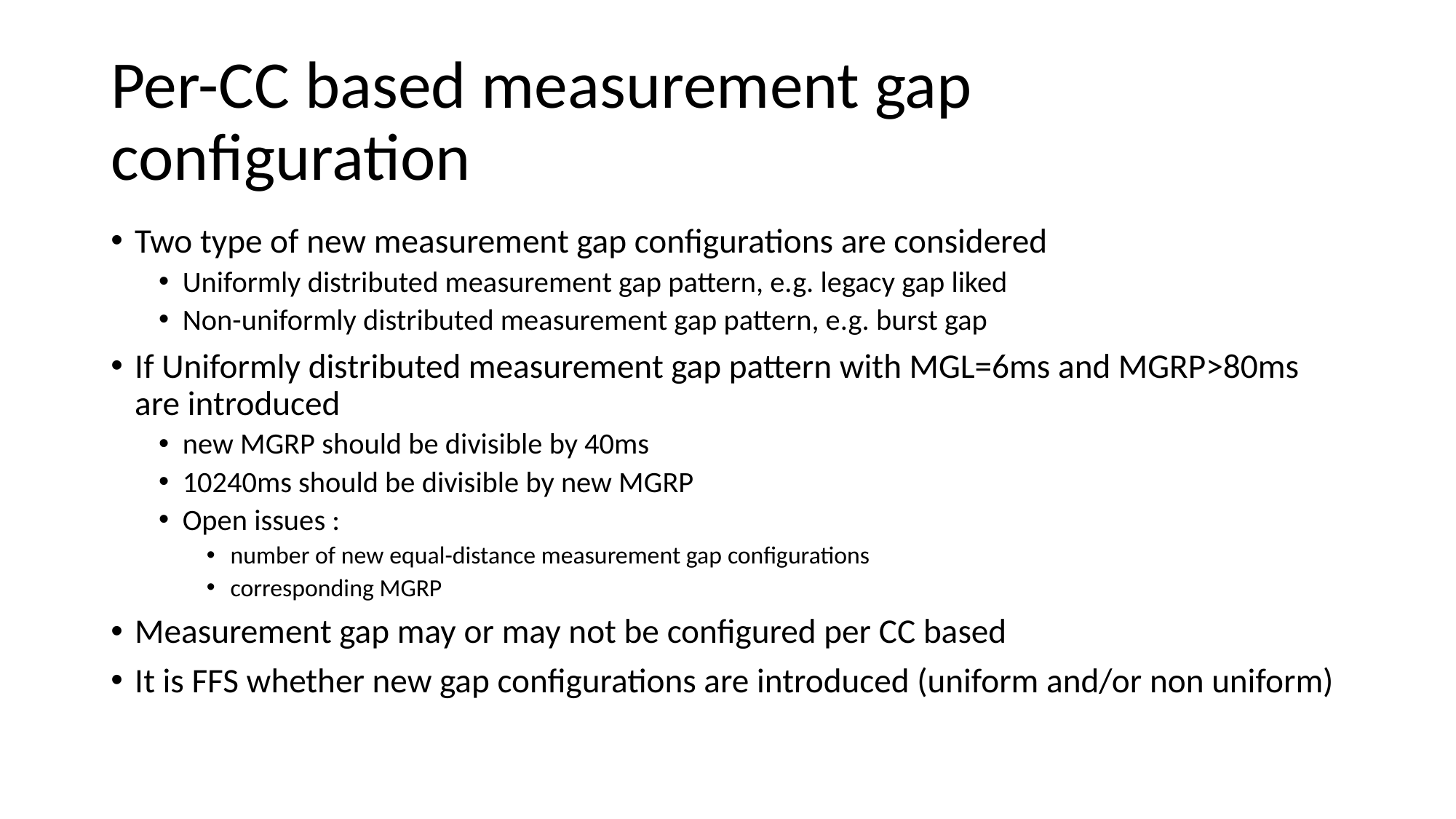

# Per-CC based measurement gap configuration
Two type of new measurement gap configurations are considered
Uniformly distributed measurement gap pattern, e.g. legacy gap liked
Non-uniformly distributed measurement gap pattern, e.g. burst gap
If Uniformly distributed measurement gap pattern with MGL=6ms and MGRP>80ms are introduced
new MGRP should be divisible by 40ms
10240ms should be divisible by new MGRP
Open issues :
number of new equal-distance measurement gap configurations
corresponding MGRP
Measurement gap may or may not be configured per CC based
It is FFS whether new gap configurations are introduced (uniform and/or non uniform)